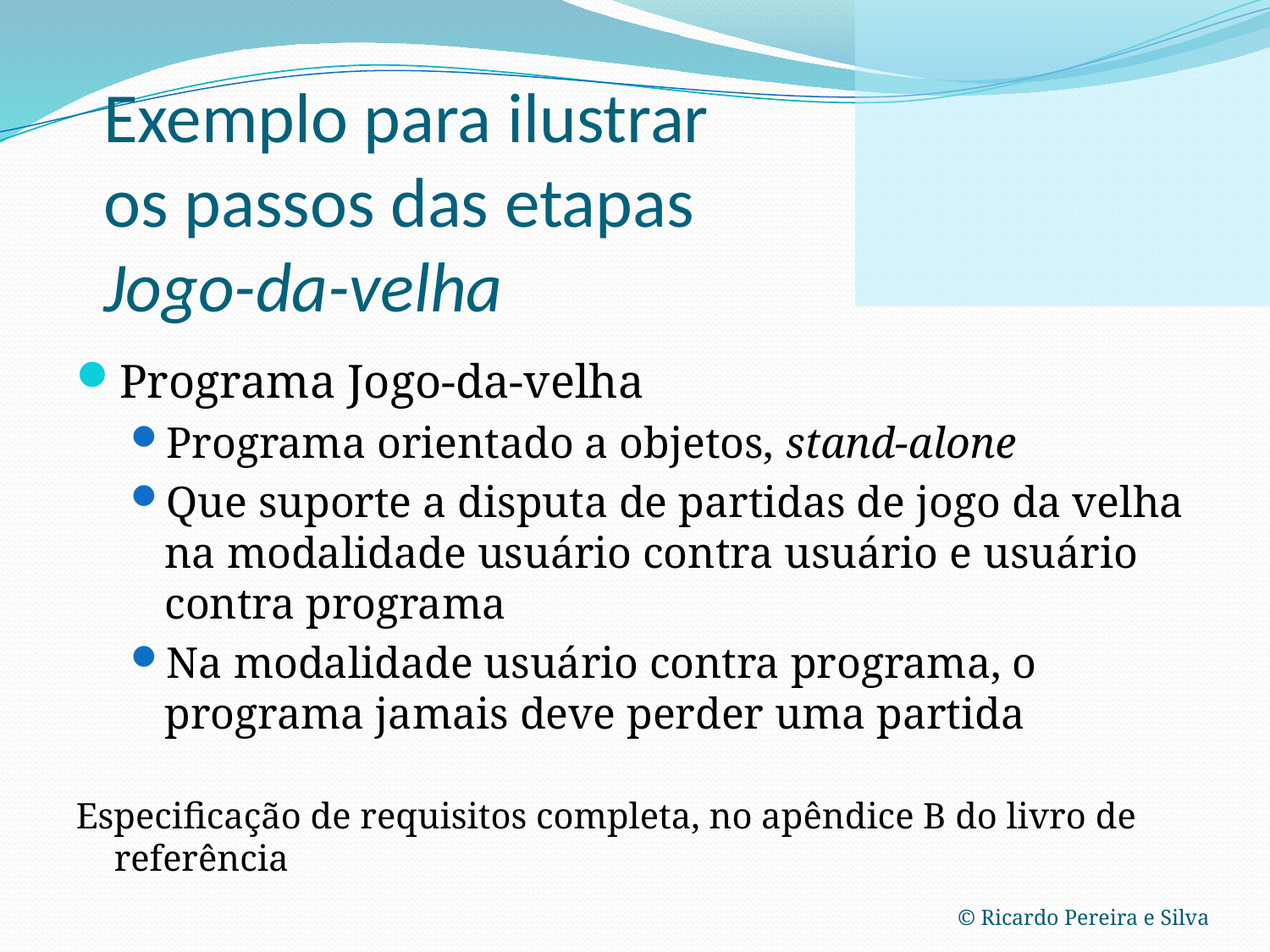

# Exemplo para ilustrar os passos das etapas Jogo-da-velha
Programa Jogo-da-velha
Programa orientado a objetos, stand-alone
Que suporte a disputa de partidas de jogo da velha na modalidade usuário contra usuário e usuário contra programa
Na modalidade usuário contra programa, o programa jamais deve perder uma partida

Especificação de requisitos completa, no apêndice B do livro de referência
© Ricardo Pereira e Silva